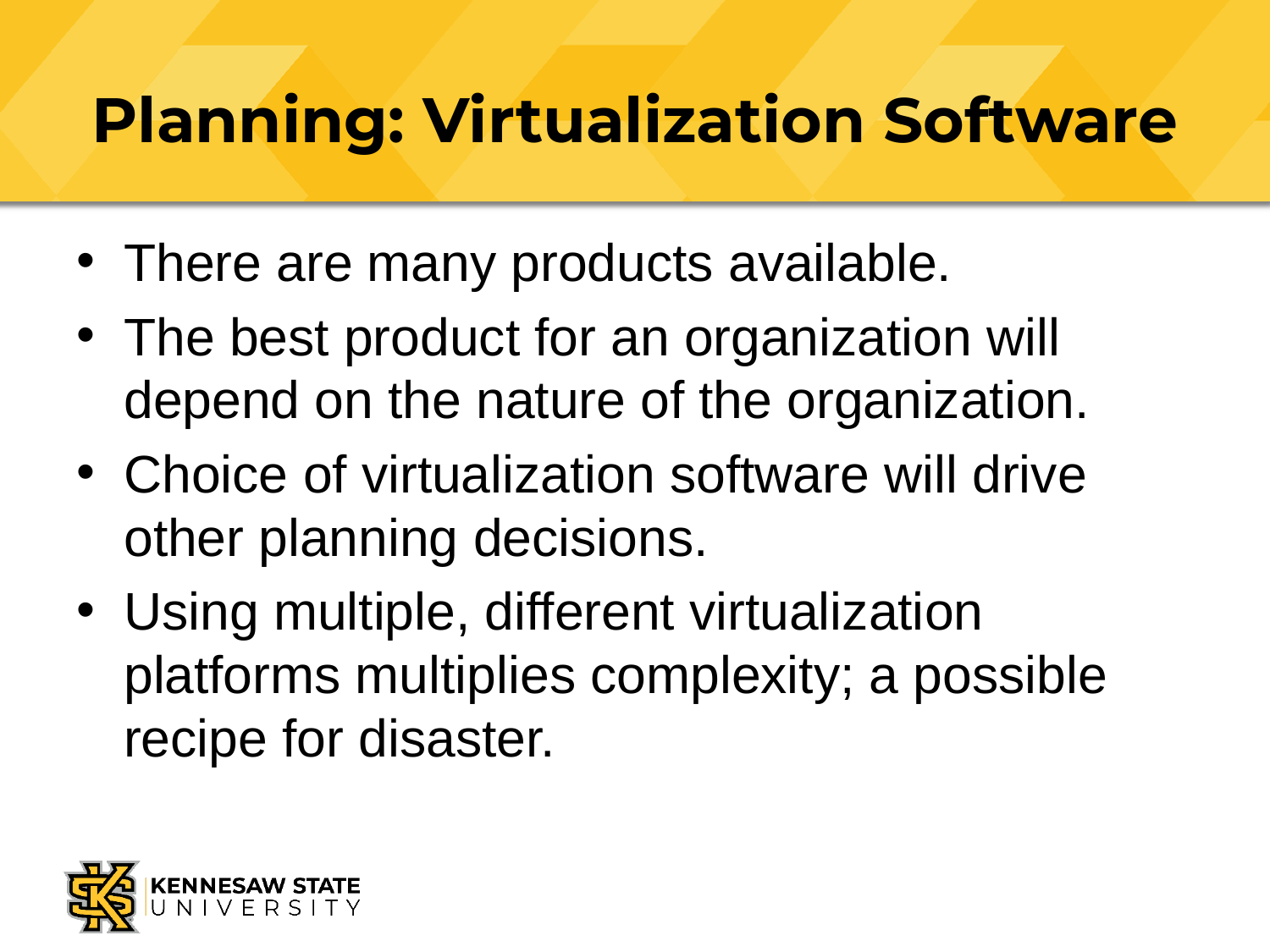

# Planning: Virtualization Software
There are many products available.
The best product for an organization will depend on the nature of the organization.
Choice of virtualization software will drive other planning decisions.
Using multiple, different virtualization platforms multiplies complexity; a possible recipe for disaster.